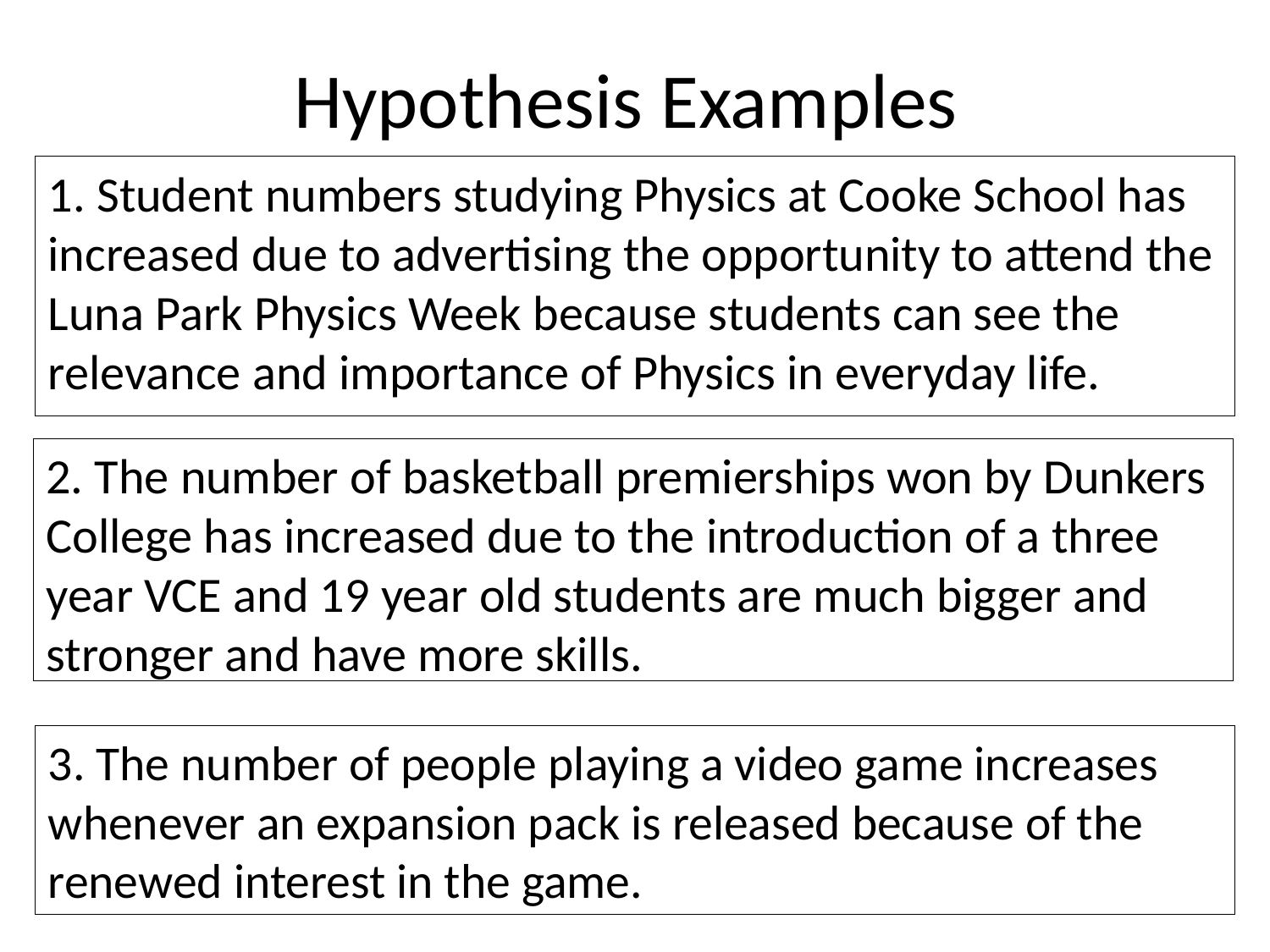

# Hypothesis Examples
1. Student numbers studying Physics at Cooke School has increased due to advertising the opportunity to attend the Luna Park Physics Week because students can see the relevance and importance of Physics in everyday life.
2. The number of basketball premierships won by Dunkers College has increased due to the introduction of a three year VCE and 19 year old students are much bigger and stronger and have more skills.
3. The number of people playing a video game increases whenever an expansion pack is released because of the renewed interest in the game.